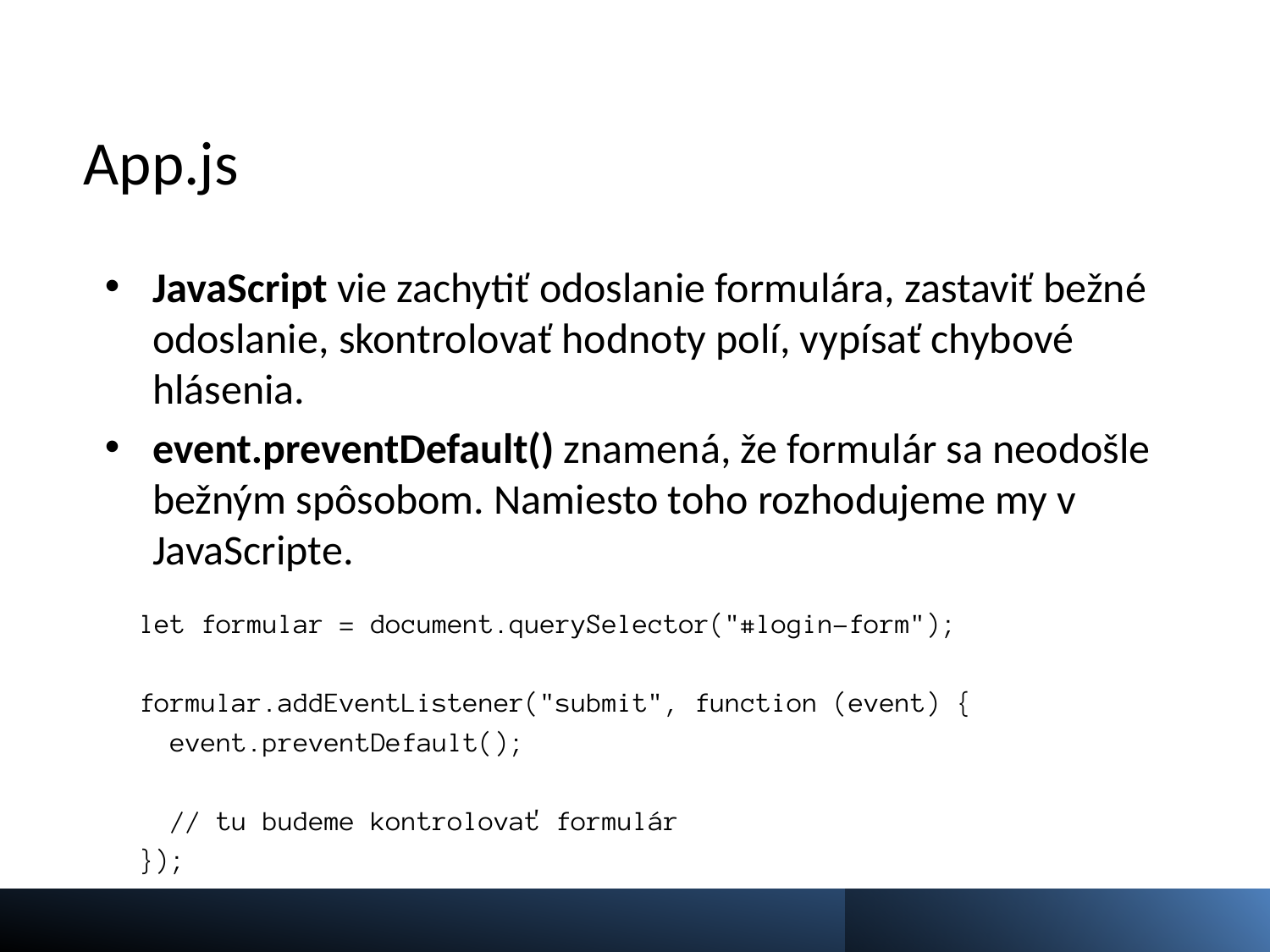

# App.js
JavaScript vie zachytiť odoslanie formulára, zastaviť bežné odoslanie, skontrolovať hodnoty polí, vypísať chybové hlásenia.
event.preventDefault() znamená, že formulár sa neodošle bežným spôsobom. Namiesto toho rozhodujeme my v JavaScripte.
let formular = document.querySelector("#login-form");

formular.addEventListener("submit", function (event) {
  event.preventDefault();

  // tu budeme kontrolovať formulár
});